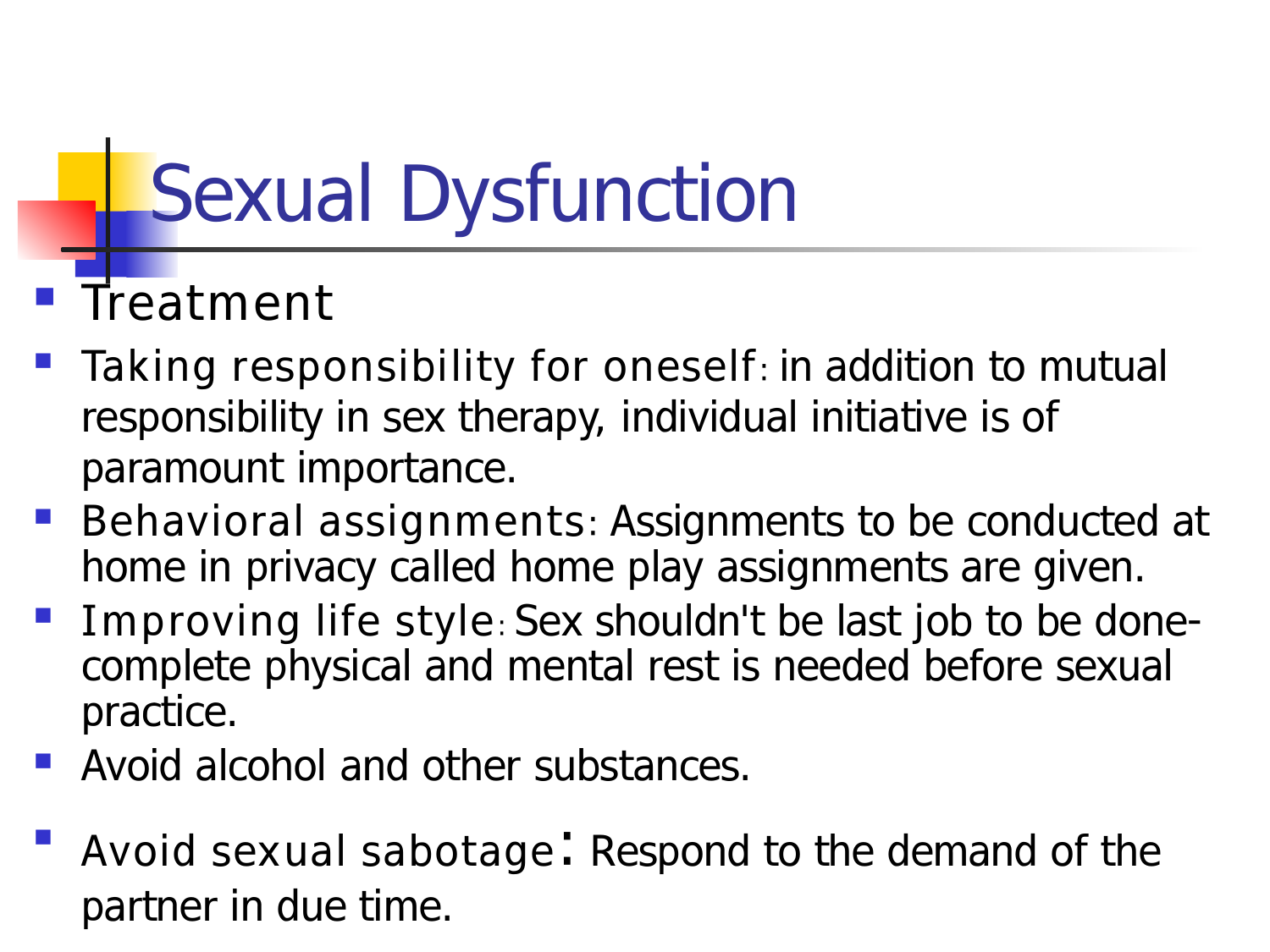

# Sexual Dysfunction
Treatment
Taking responsibility for oneself: in addition to mutual responsibility in sex therapy, individual initiative is of paramount importance.
Behavioral assignments: Assignments to be conducted at home in privacy called home play assignments are given.
Improving life style: Sex shouldn't be last job to be done- complete physical and mental rest is needed before sexual practice.
Avoid alcohol and other substances.
Avoid sexual sabotage: Respond to the demand of the partner in due time.